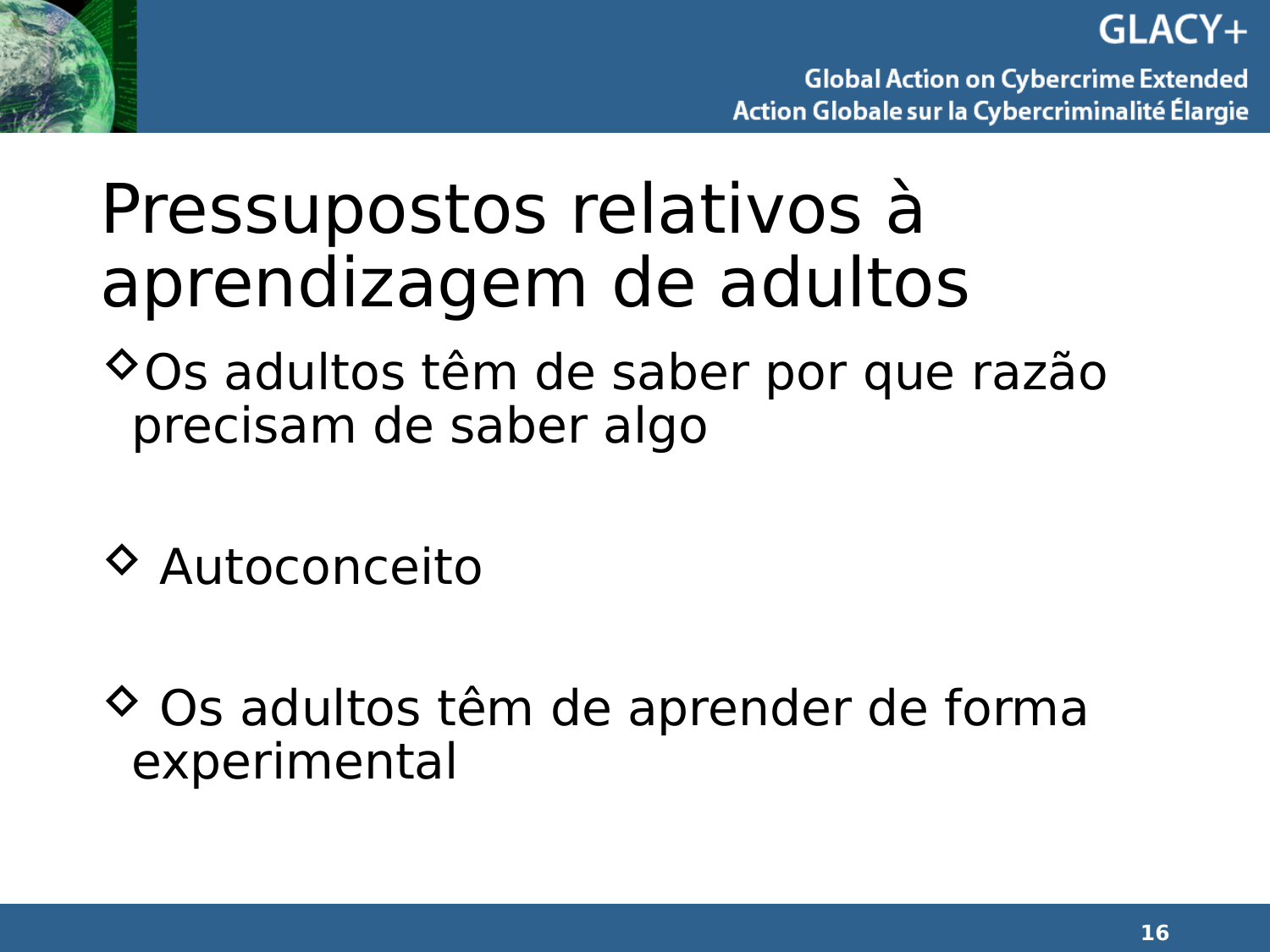

# Pressupostos relativos à aprendizagem de adultos
Os adultos têm de saber por que razão precisam de saber algo

 Autoconceito

 Os adultos têm de aprender de forma experimental

16